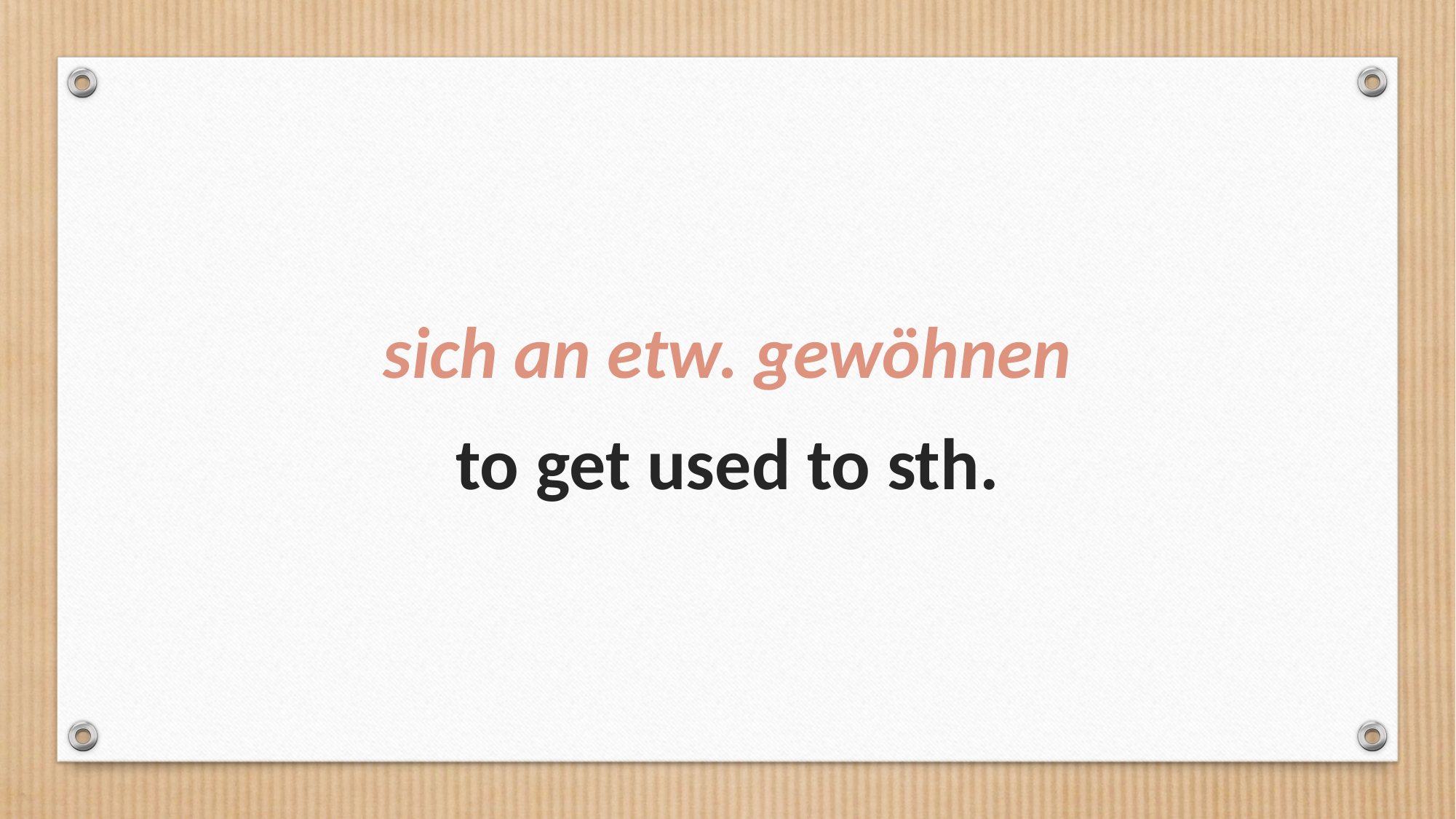

sich an etw. gewöhnen
to get used to sth.